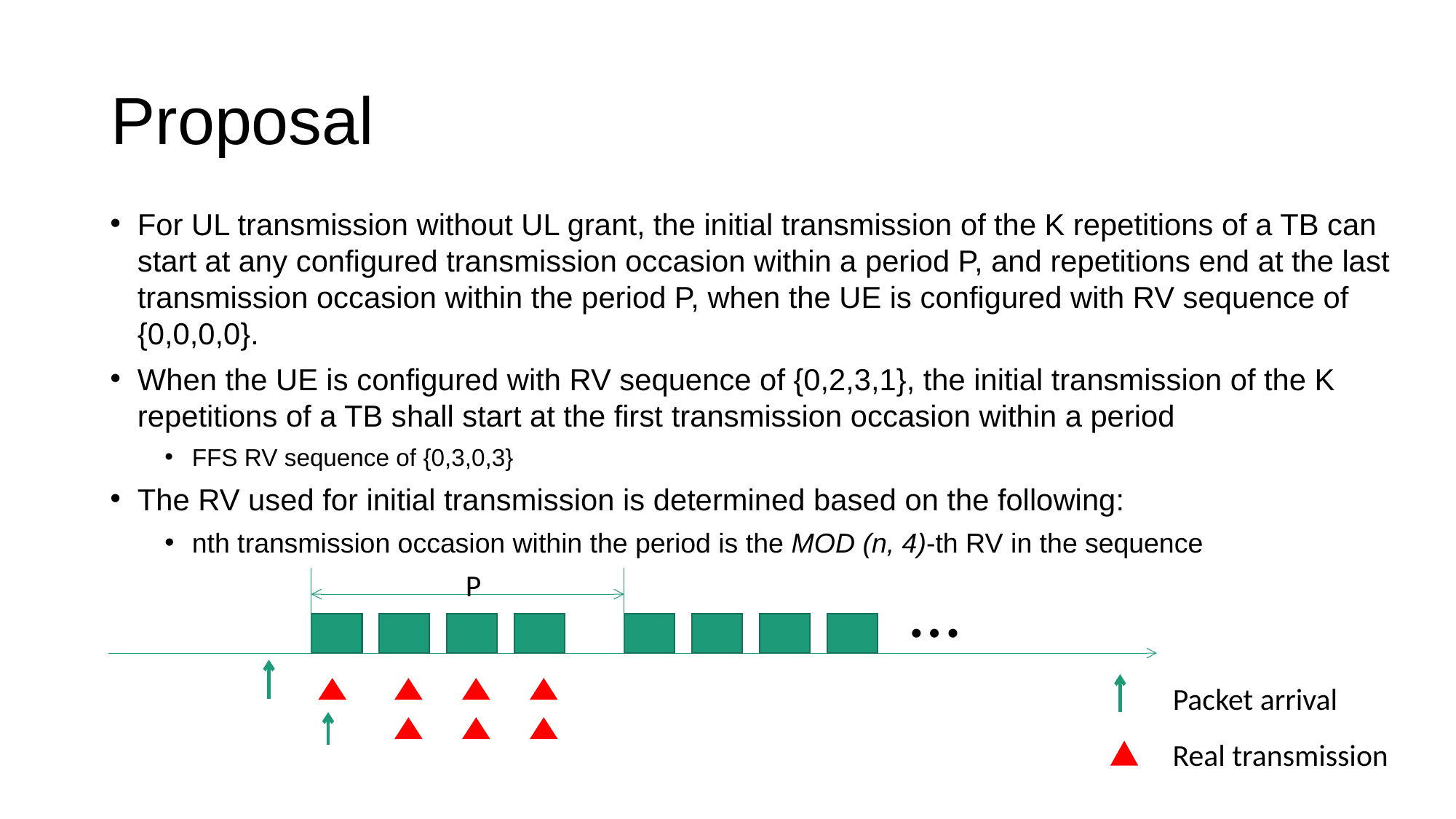

# Proposal
For UL transmission without UL grant, the initial transmission of the K repetitions of a TB can start at any configured transmission occasion within a period P, and repetitions end at the last transmission occasion within the period P, when the UE is configured with RV sequence of {0,0,0,0}.
When the UE is configured with RV sequence of {0,2,3,1}, the initial transmission of the K repetitions of a TB shall start at the first transmission occasion within a period
FFS RV sequence of {0,3,0,3}
The RV used for initial transmission is determined based on the following:
nth transmission occasion within the period is the MOD (n, 4)-th RV in the sequence

…
P

Packet arrival
Real transmission